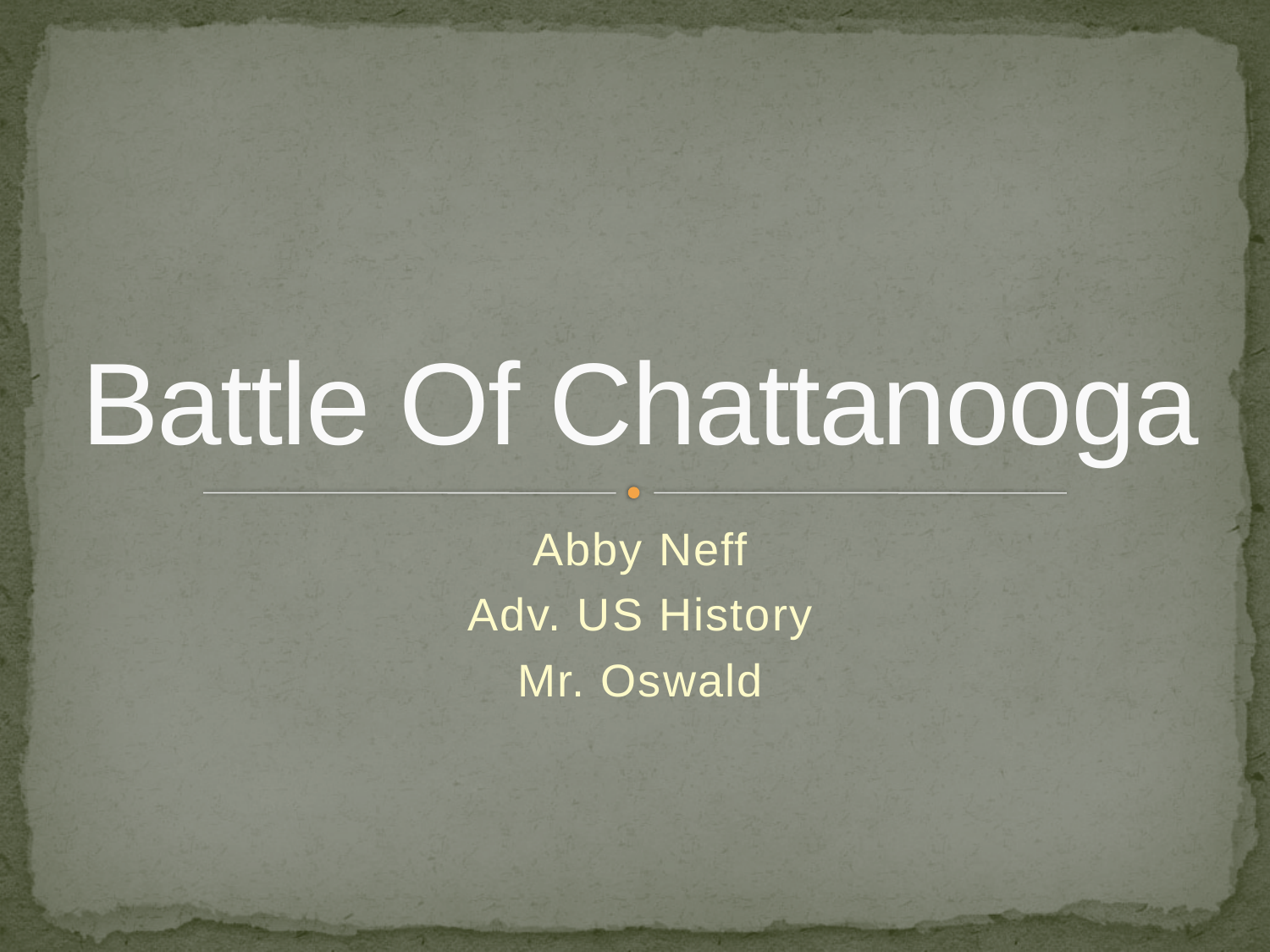

# Battle Of Chattanooga
Abby Neff
Adv. US History
Mr. Oswald